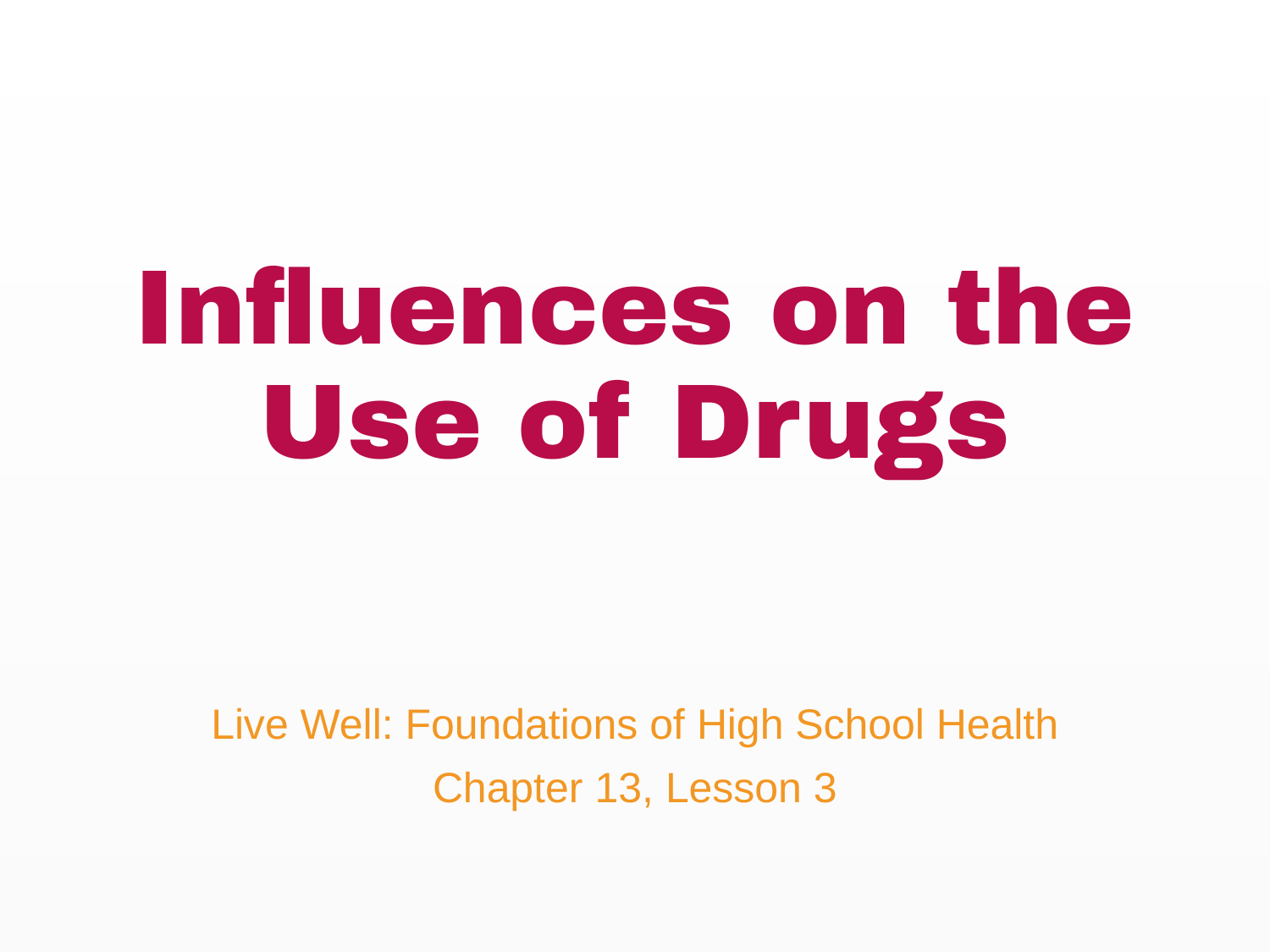

# Influences on the Use of Drugs
Live Well: Foundations of High School Health
Chapter 13, Lesson 3